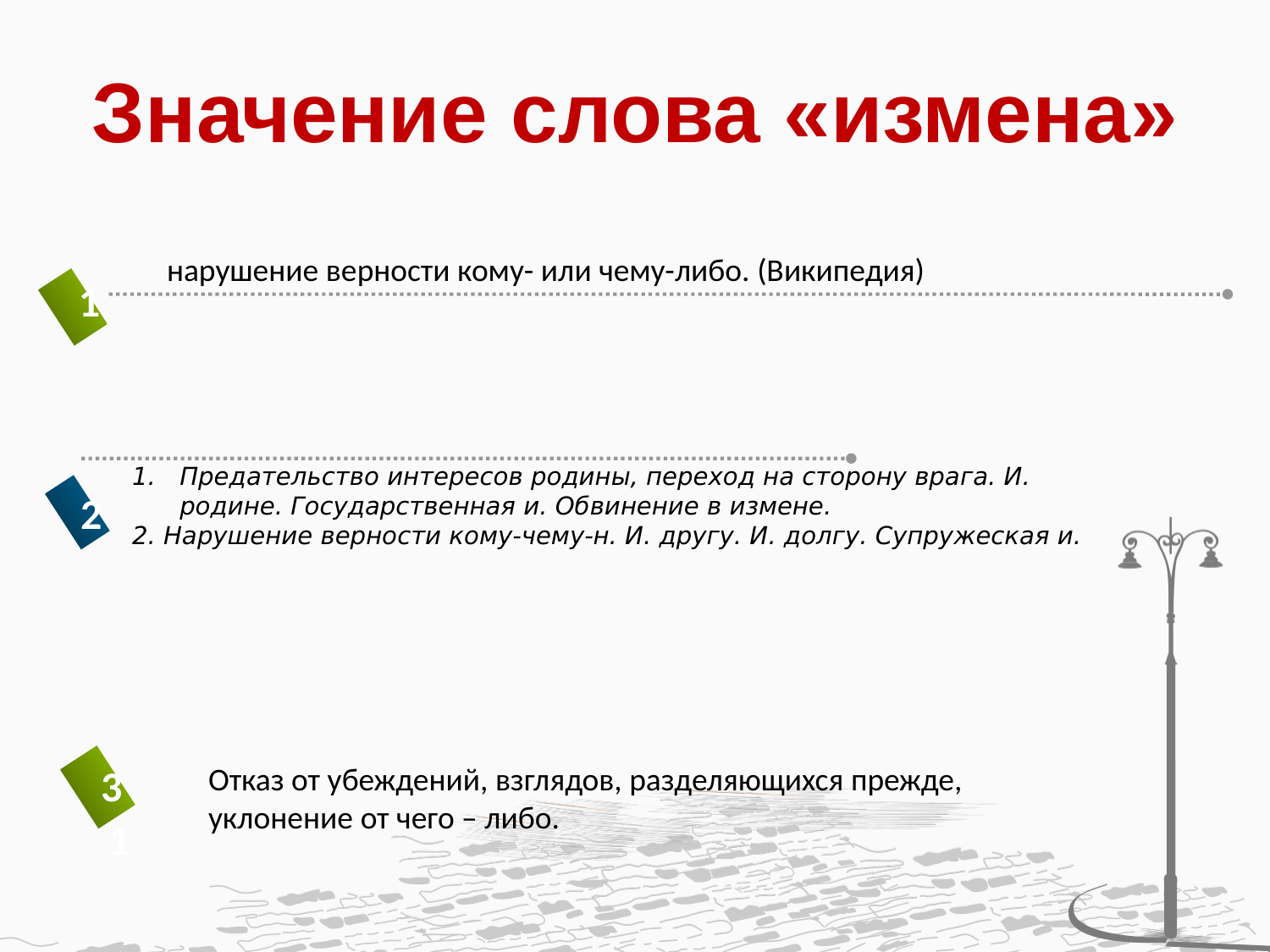

# Значение слова «измена»
 нарушение верности кому- или чему-либо. (Википедия)
1

2

Предательство интересов родины, переход на сторону врага. И. родине. Государственная и. Обвинение в измене.
2. Нарушение верности кому-чему-н. И. другу. И. долгу. Супружеская и.
3
Отказ от убеждений, взглядов, разделяющихся прежде, уклонение от чего – либо.

1